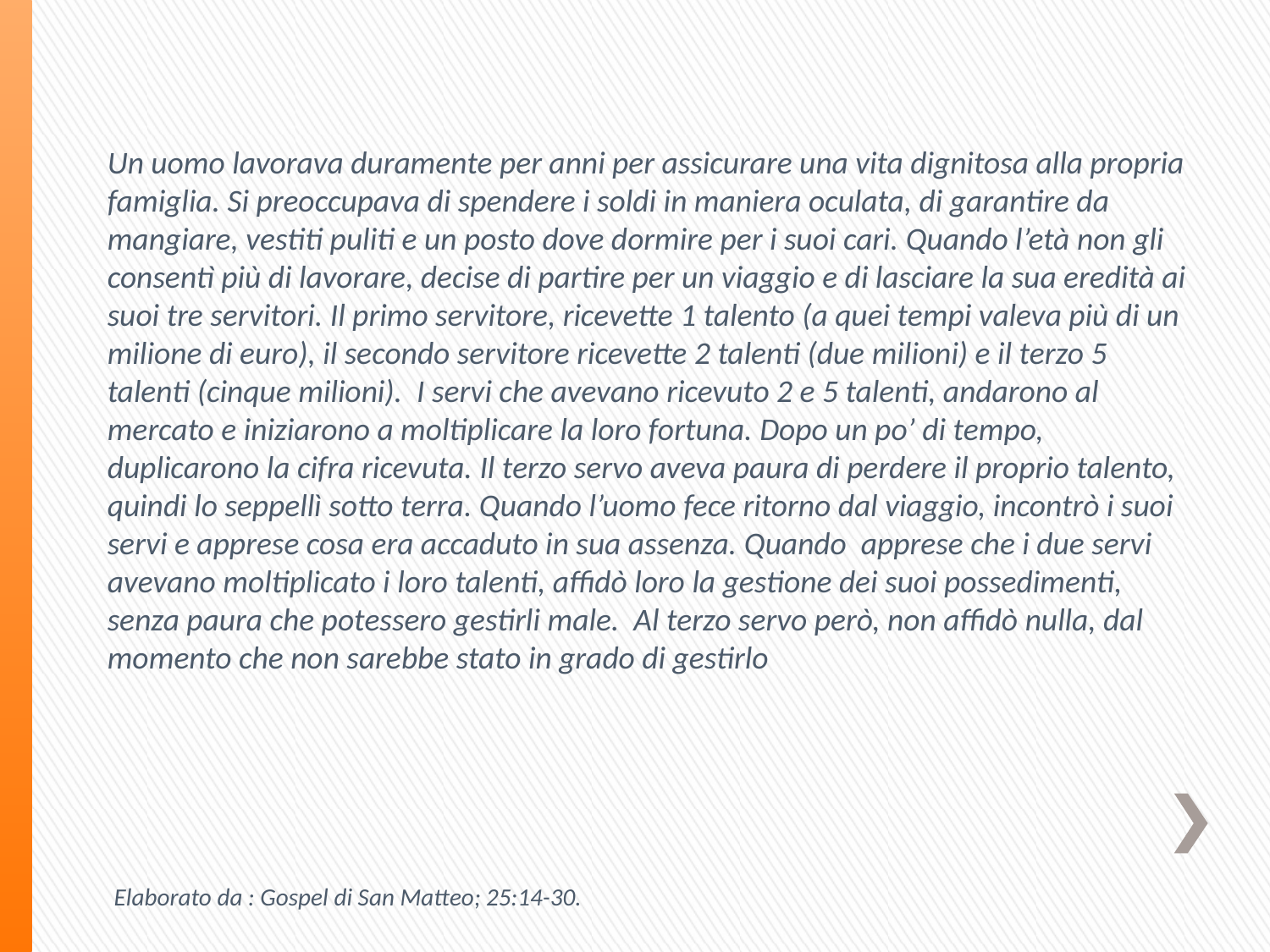

Un uomo lavorava duramente per anni per assicurare una vita dignitosa alla propria famiglia. Si preoccupava di spendere i soldi in maniera oculata, di garantire da mangiare, vestiti puliti e un posto dove dormire per i suoi cari. Quando l’età non gli consentì più di lavorare, decise di partire per un viaggio e di lasciare la sua eredità ai suoi tre servitori. Il primo servitore, ricevette 1 talento (a quei tempi valeva più di un milione di euro), il secondo servitore ricevette 2 talenti (due milioni) e il terzo 5 talenti (cinque milioni).  I servi che avevano ricevuto 2 e 5 talenti, andarono al mercato e iniziarono a moltiplicare la loro fortuna. Dopo un po’ di tempo, duplicarono la cifra ricevuta. Il terzo servo aveva paura di perdere il proprio talento, quindi lo seppellì sotto terra. Quando l’uomo fece ritorno dal viaggio, incontrò i suoi servi e apprese cosa era accaduto in sua assenza. Quando  apprese che i due servi avevano moltiplicato i loro talenti, affidò loro la gestione dei suoi possedimenti, senza paura che potessero gestirli male.  Al terzo servo però, non affidò nulla, dal momento che non sarebbe stato in grado di gestirlo
Elaborato da : Gospel di San Matteo; 25:14-30.